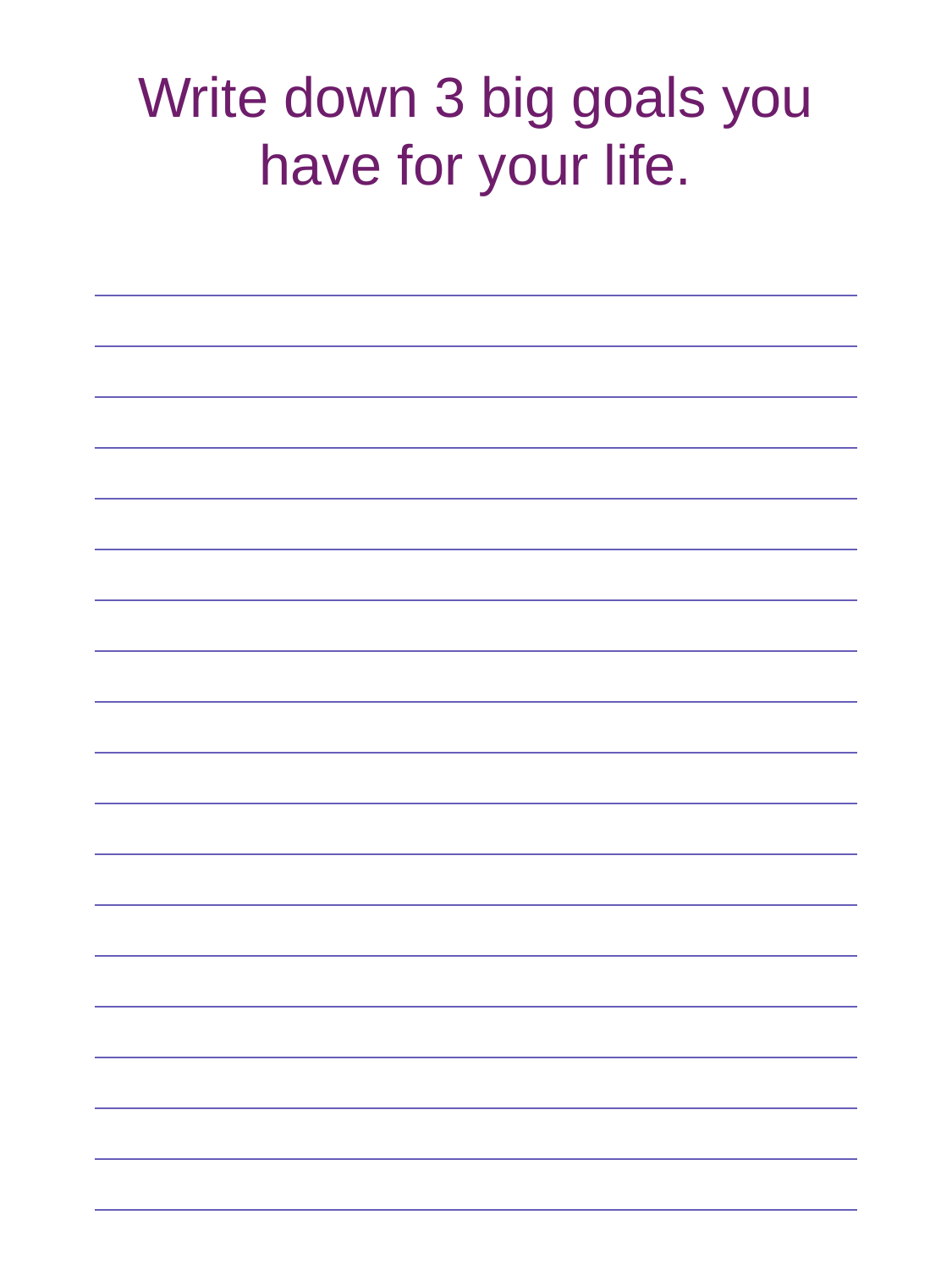

Write down 3 big goals you have for your life.
|  |
| --- |
|  |
|  |
|  |
|  |
|  |
|  |
|  |
|  |
|  |
|  |
|  |
|  |
|  |
|  |
|  |
|  |
|  |